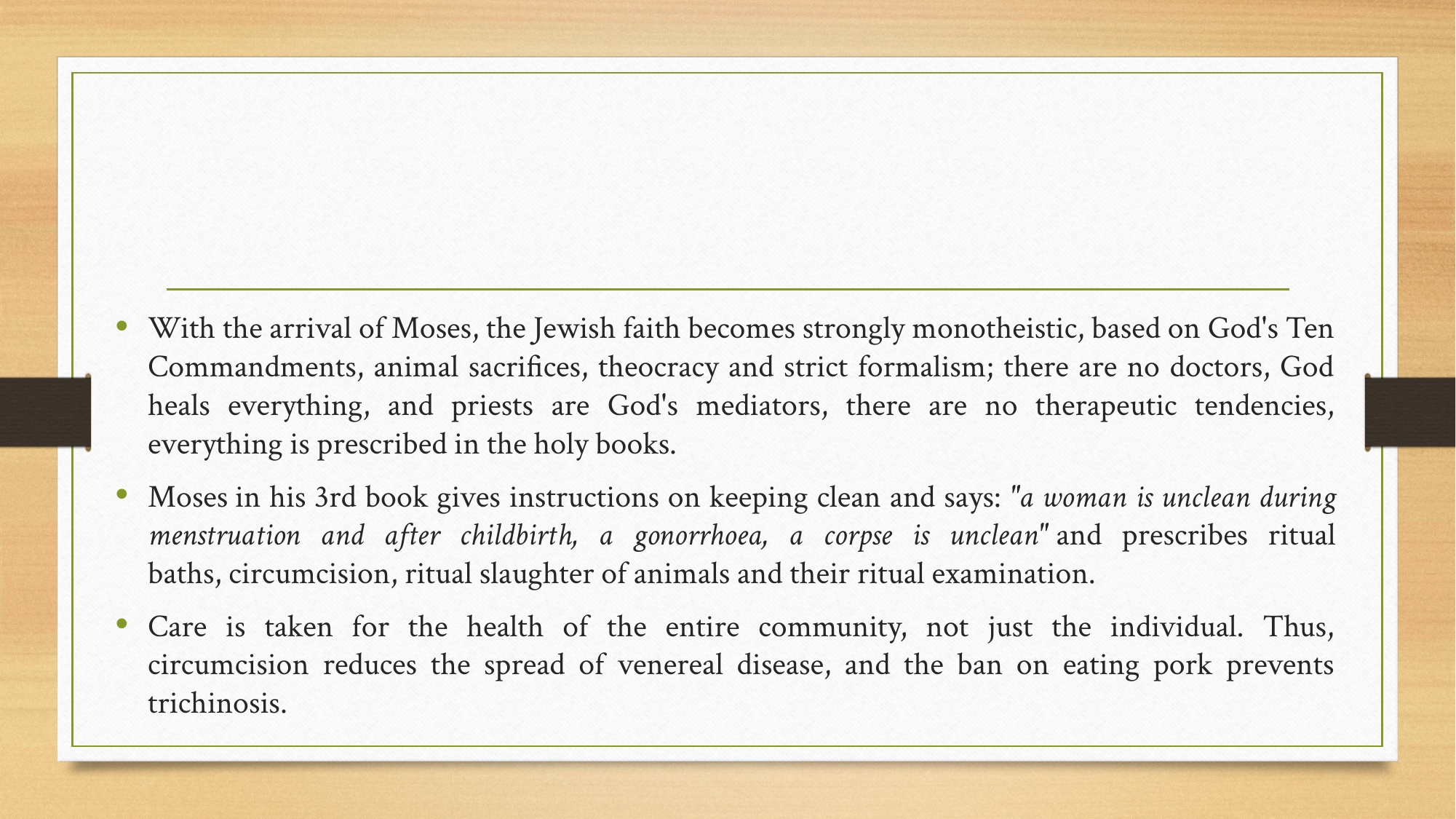

With the arrival of Moses, the Jewish faith becomes strongly monotheistic, based on God's Ten Commandments, animal sacrifices, theocracy and strict formalism; there are no doctors, God heals everything, and priests are God's mediators, there are no therapeutic tendencies, everything is prescribed in the holy books.
Moses in his 3rd book gives instructions on keeping clean and says: "a woman is unclean during menstruation and after childbirth, a gonorrhoea, a corpse is unclean" and prescribes ritual baths, circumcision, ritual slaughter of animals and their ritual examination.
Care is taken for the health of the entire community, not just the individual. Thus, circumcision reduces the spread of venereal disease, and the ban on eating pork prevents trichinosis.